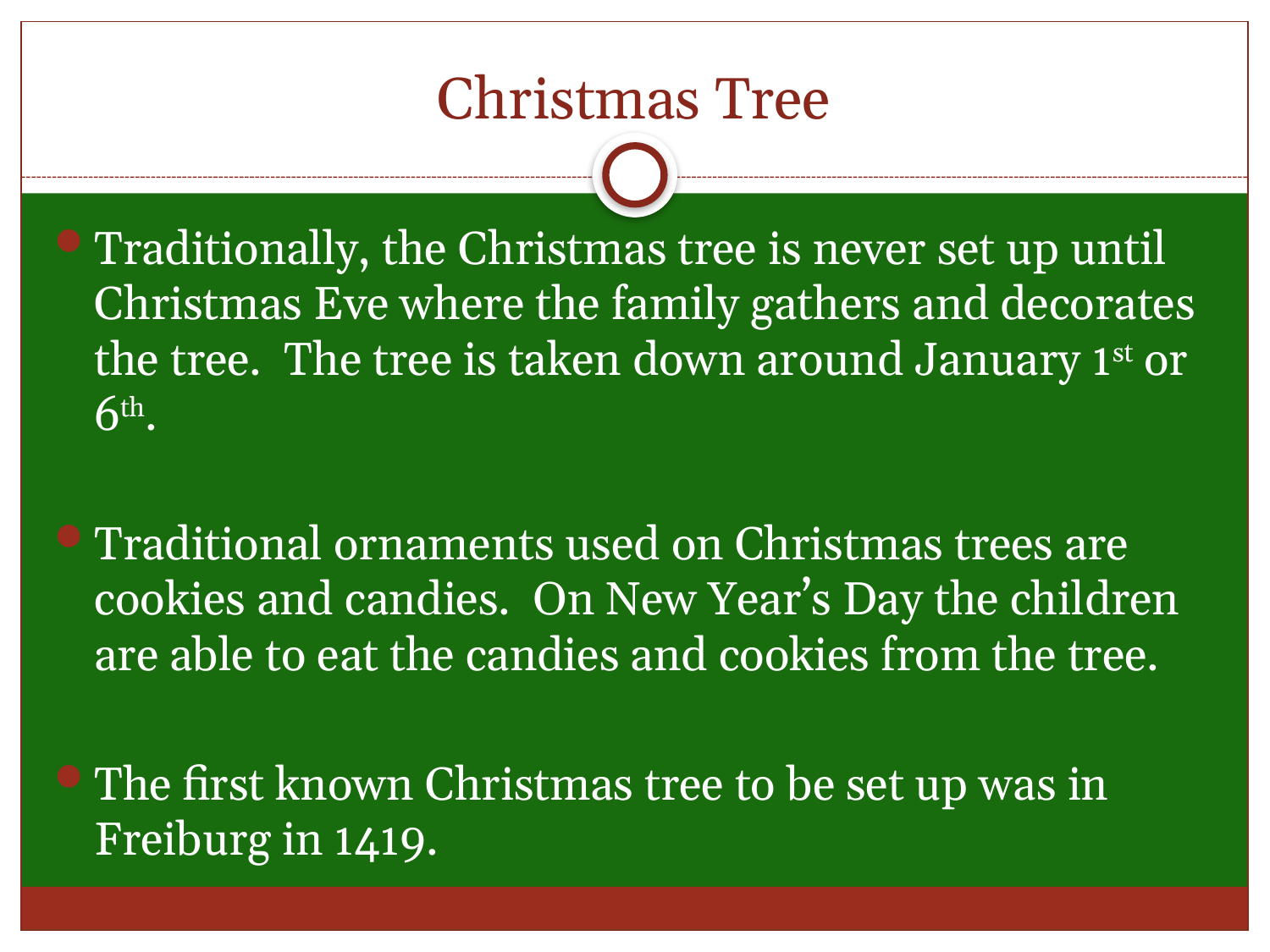

# Christmas Tree
Traditionally, the Christmas tree is never set up until Christmas Eve where the family gathers and decorates the tree.  The tree is taken down around January 1st or 6th.

Traditional ornaments used on Christmas trees are cookies and candies.  On New Year’s Day the children are able to eat the candies and cookies from the tree.

The first known Christmas tree to be set up was in Freiburg in 1419.